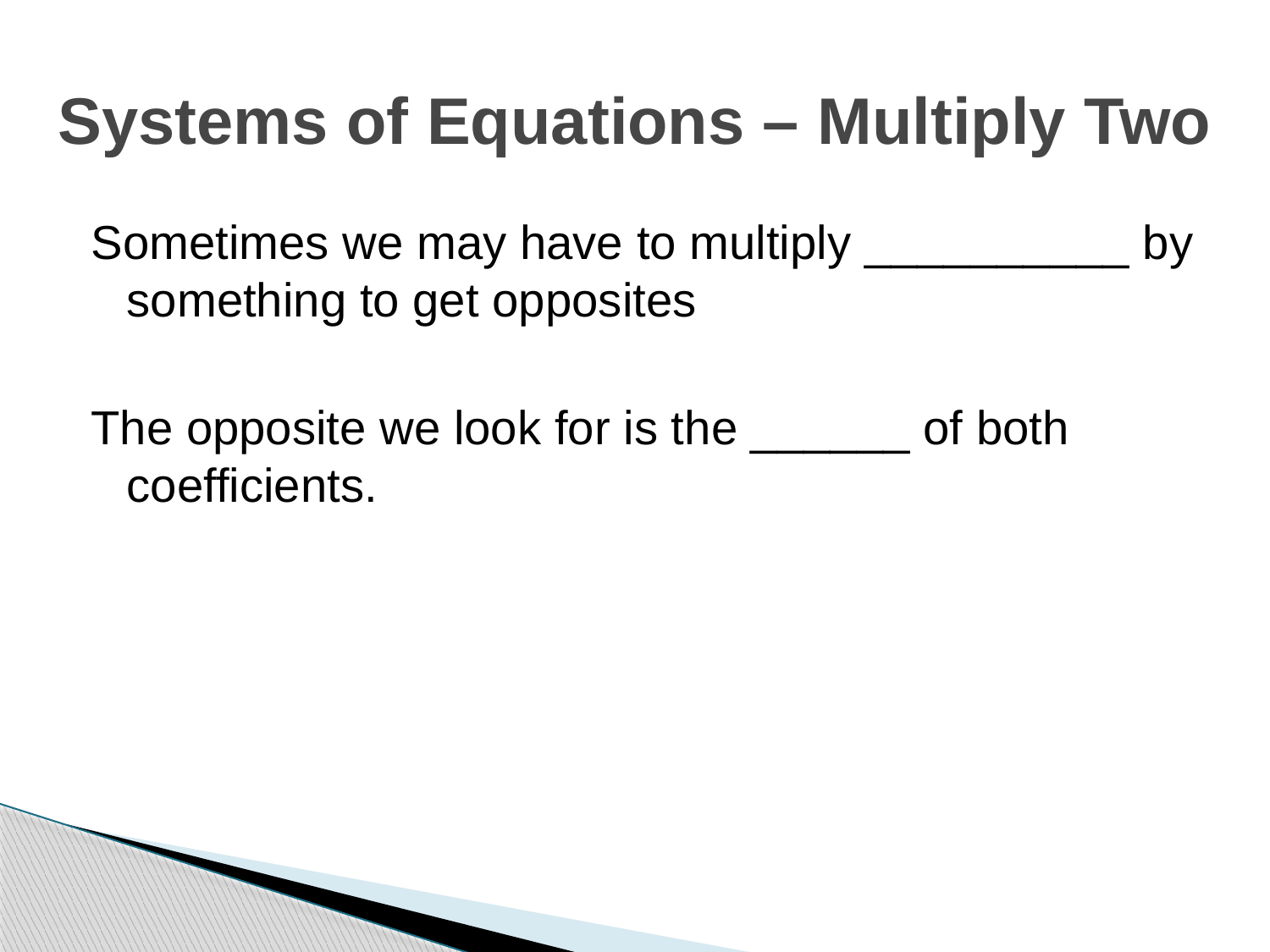

# Systems of Equations – Multiply Two
Sometimes we may have to multiply __________ by something to get opposites

The opposite we look for is the ______ of both coefficients.